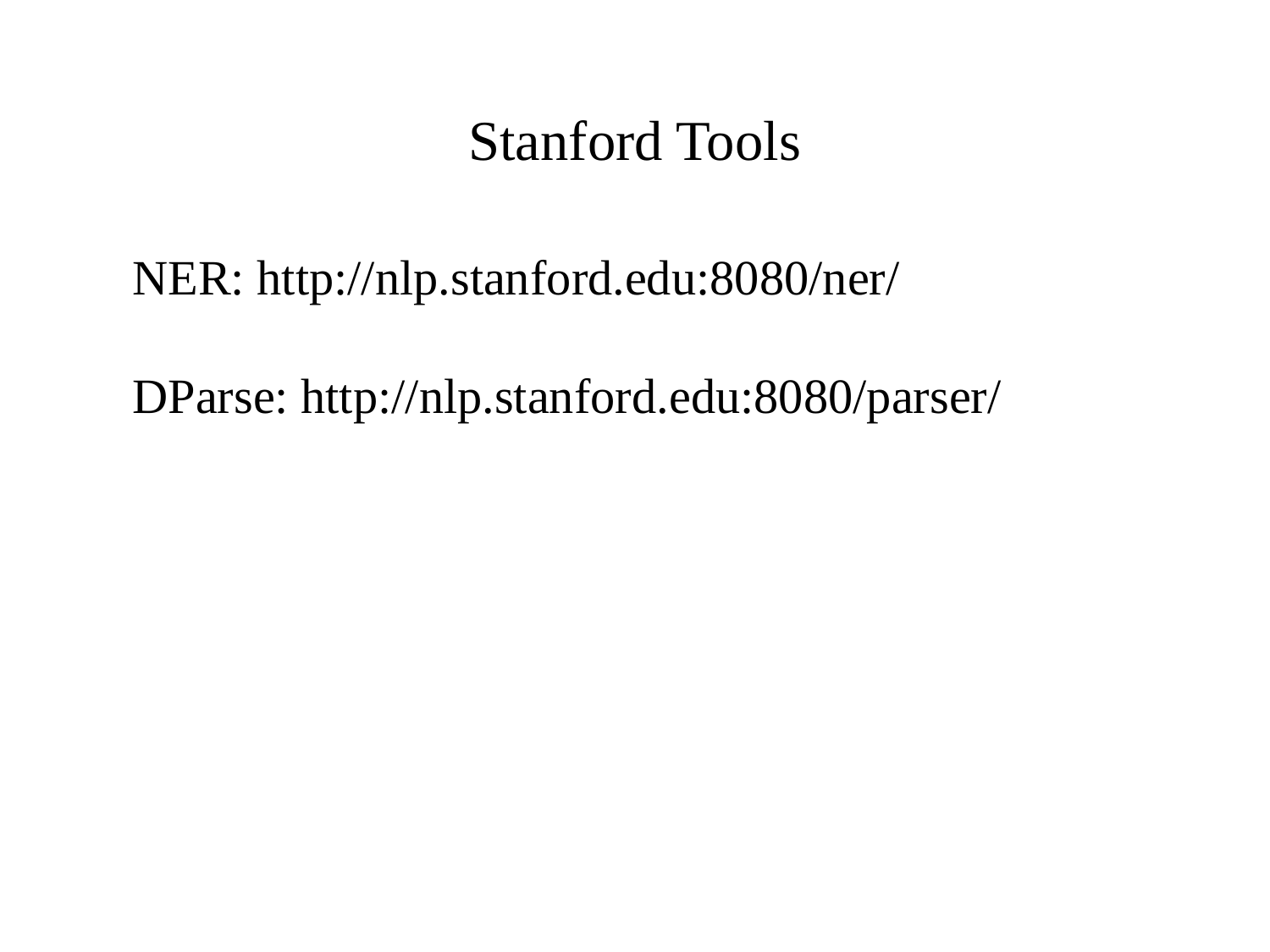

# Stanford Tools
NER: http://nlp.stanford.edu:8080/ner/

DParse: http://nlp.stanford.edu:8080/parser/